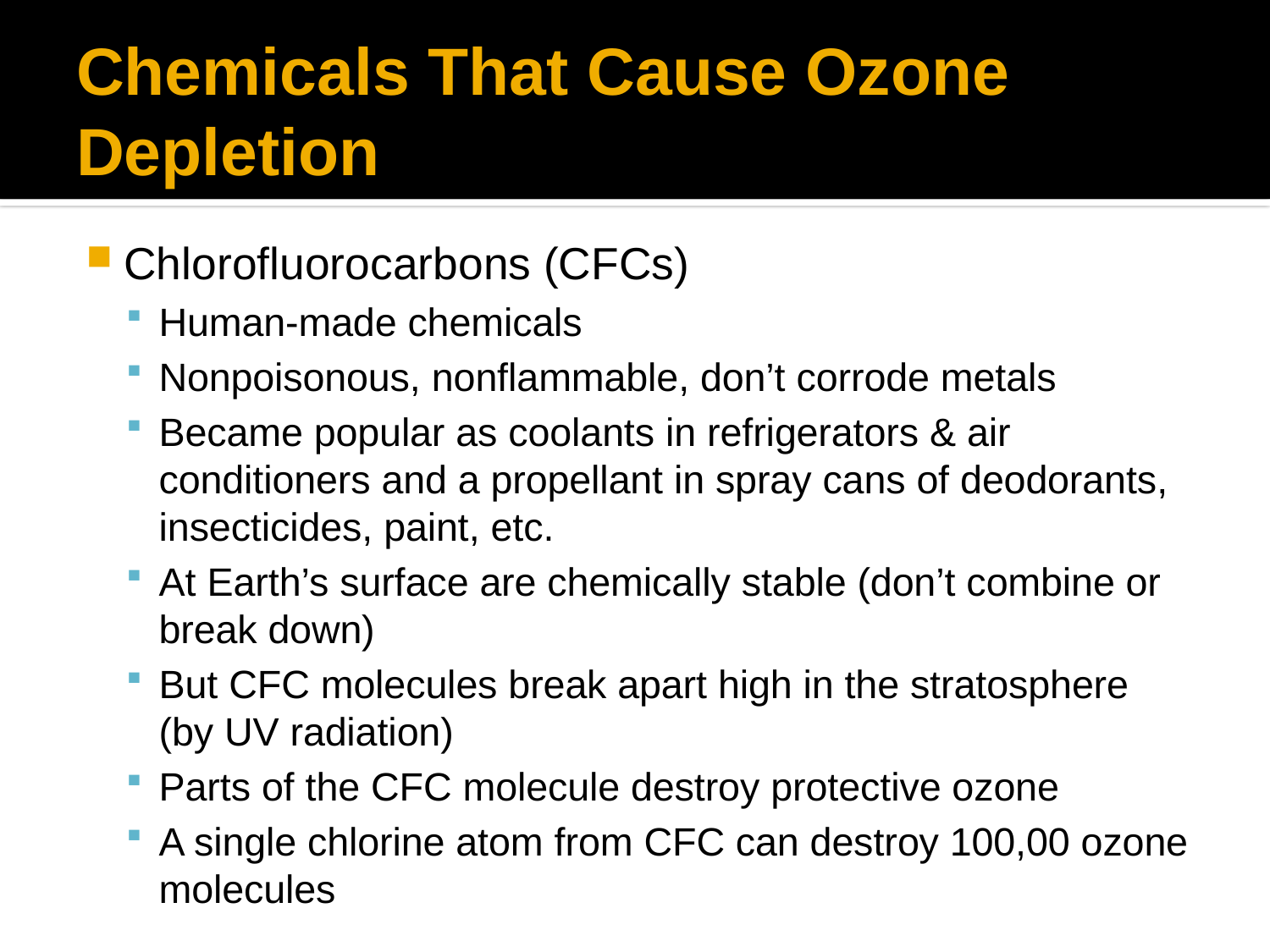

# Chemicals That Cause Ozone Depletion
Chlorofluorocarbons (CFCs)
Human-made chemicals
Nonpoisonous, nonflammable, don’t corrode metals
Became popular as coolants in refrigerators & air conditioners and a propellant in spray cans of deodorants, insecticides, paint, etc.
At Earth’s surface are chemically stable (don’t combine or break down)
But CFC molecules break apart high in the stratosphere (by UV radiation)
Parts of the CFC molecule destroy protective ozone
A single chlorine atom from CFC can destroy 100,00 ozone molecules